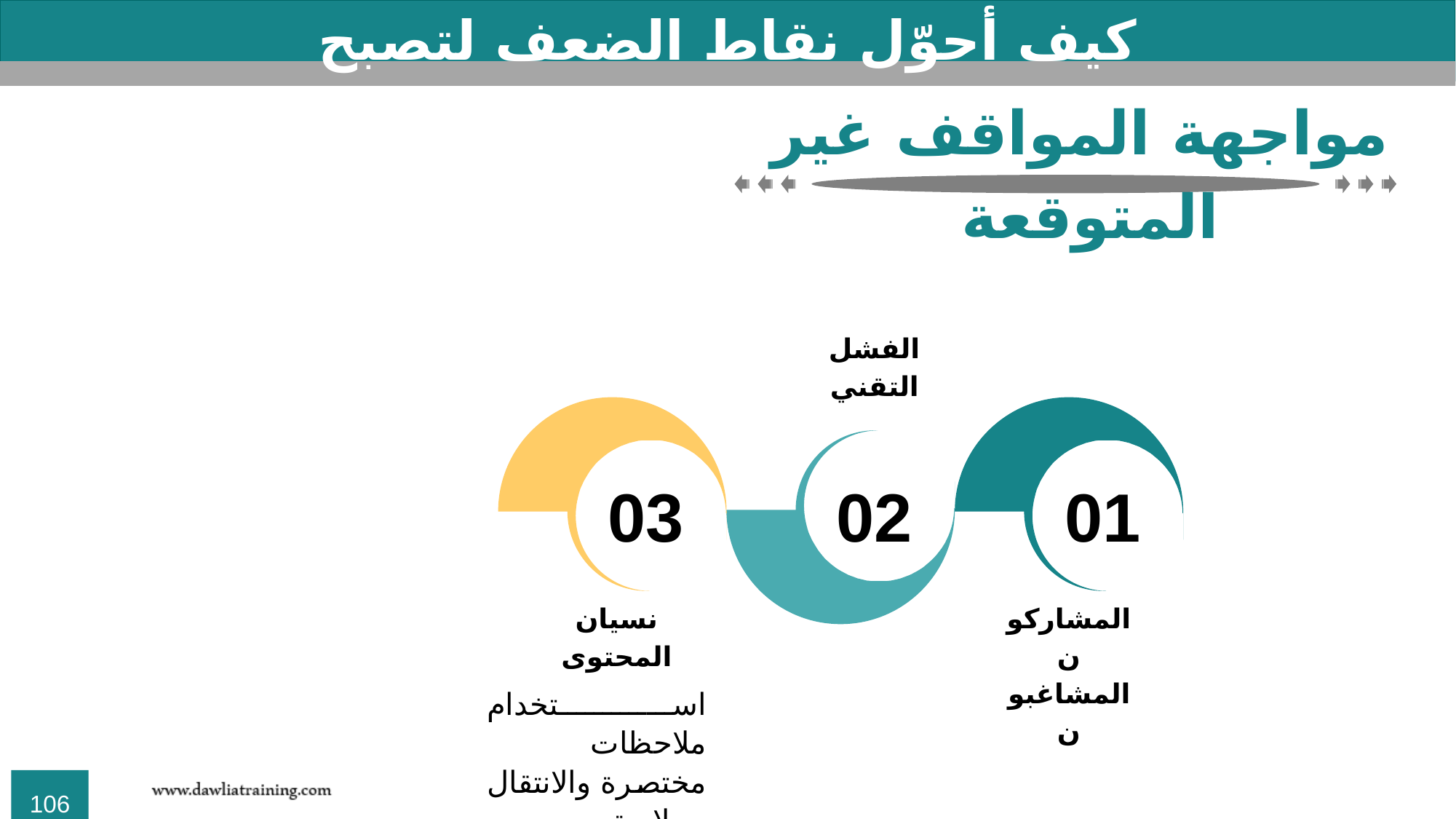

كيف أحوّل نقاط الضعف لتصبح نقاط قوة؟
 مواجهة المواقف غير المتوقعة

الفشل التقني

02

03
نسيان المحتوى

01
المشاركون المشاغبون
استخدام ملاحظات مختصرة والانتقال بسلاسة.